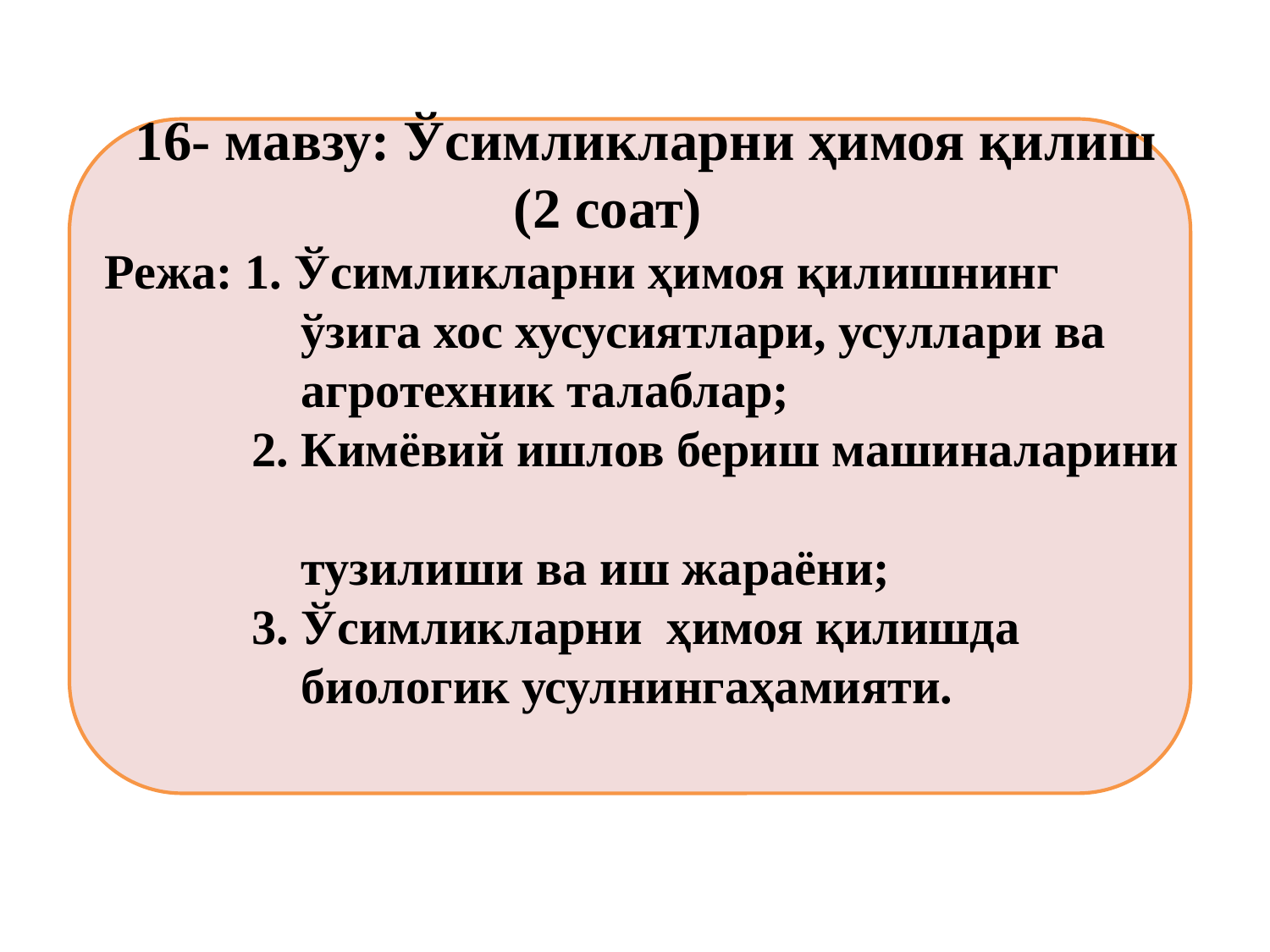

16- мавзу: Ўсимликларни ҳимоя қилиш (2 соат)
Режа: 1. Ўсимликларни ҳимоя қилишнинг
                ўзига хос хусусиятлари, усуллари ва
                агротехник талаблар;
            2. Кимёвий ишлов бериш машиналарини
                тузилиши ва иш жараёни;
            3. Ўсимликларни  ҳимоя қилишда
                биологик усулнингаҳамияти.